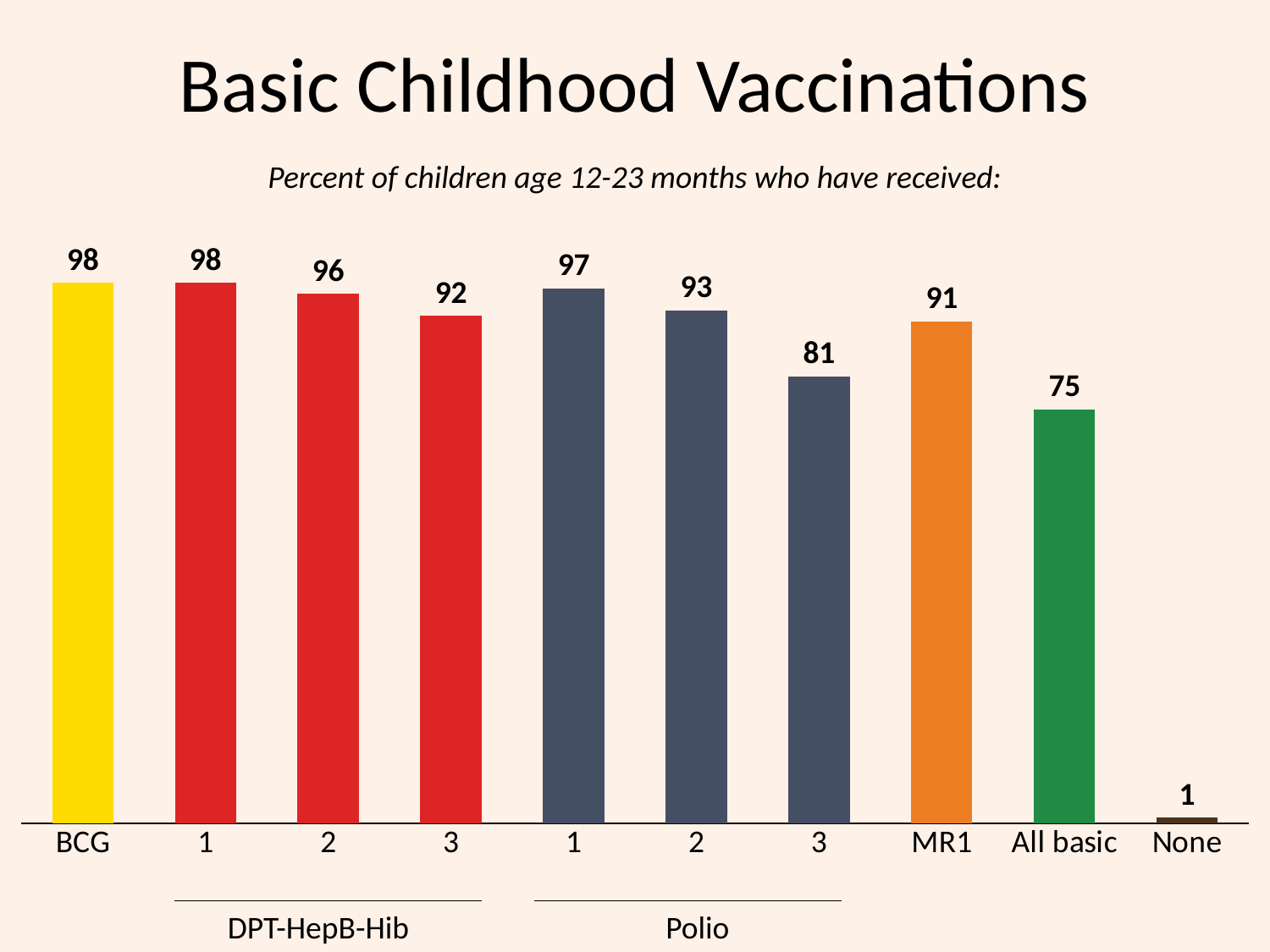

# Basic Childhood Vaccinations
Percent of children age 12-23 months who have received:

### Chart

| Category | Series 1 |
|---|---|
| BCG | 98.0 |
| 1 | 98.0 |
| 2 | 96.0 |
| 3 | 92.0 |
| 1 | 97.0 |
| 2 | 93.0 |
| 3 | 81.0 |
| MR1 | 91.0 |
| All basic | 75.0 |
| None | 1.0 |
Polio
DPT-HepB-Hib